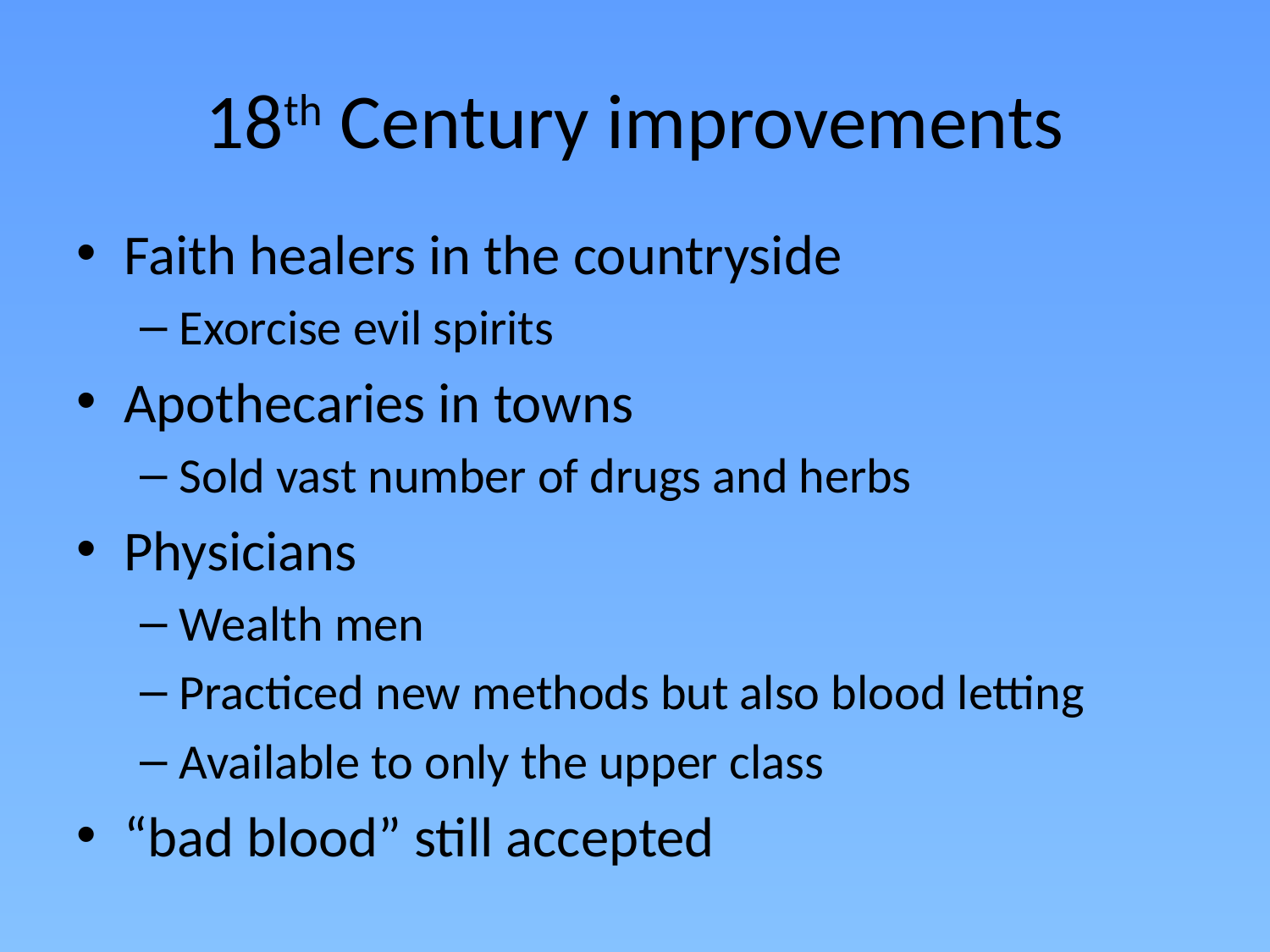

# 18th Century improvements
Faith healers in the countryside
Exorcise evil spirits
Apothecaries in towns
Sold vast number of drugs and herbs
Physicians
Wealth men
Practiced new methods but also blood letting
Available to only the upper class
“bad blood” still accepted